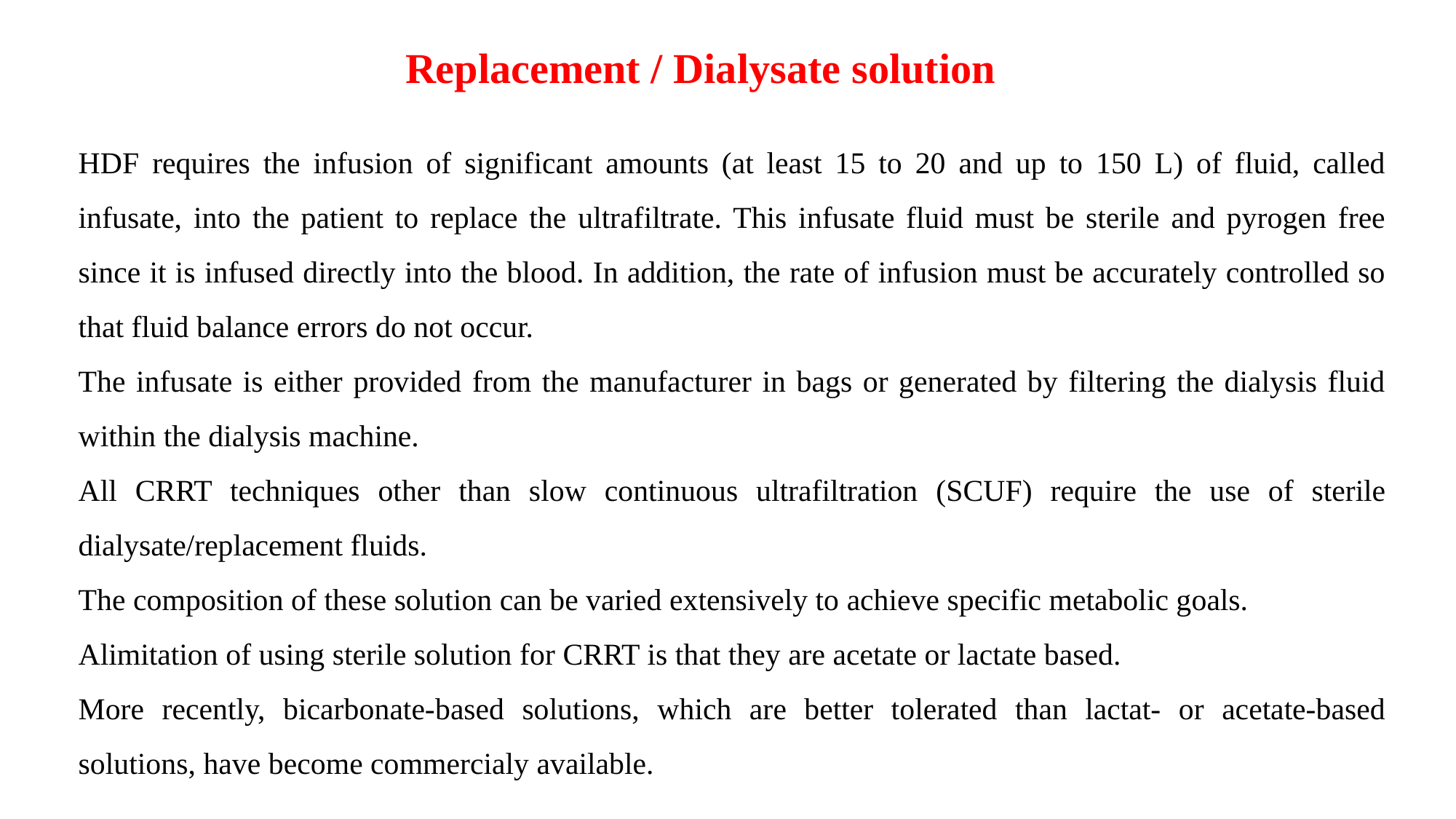

Replacement / Dialysate solution
HDF requires the infusion of significant amounts (at least 15 to 20 and up to 150 L) of fluid, called infusate, into the patient to replace the ultrafiltrate. This infusate fluid must be sterile and pyrogen free since it is infused directly into the blood. In addition, the rate of infusion must be accurately controlled so that fluid balance errors do not occur.
The infusate is either provided from the manufacturer in bags or generated by filtering the dialysis fluid within the dialysis machine.
All CRRT techniques other than slow continuous ultrafiltration (SCUF) require the use of sterile dialysate/replacement fluids.
The composition of these solution can be varied extensively to achieve specific metabolic goals.
Alimitation of using sterile solution for CRRT is that they are acetate or lactate based.
More recently, bicarbonate-based solutions, which are better tolerated than lactat- or acetate-based solutions, have become commercialy available.